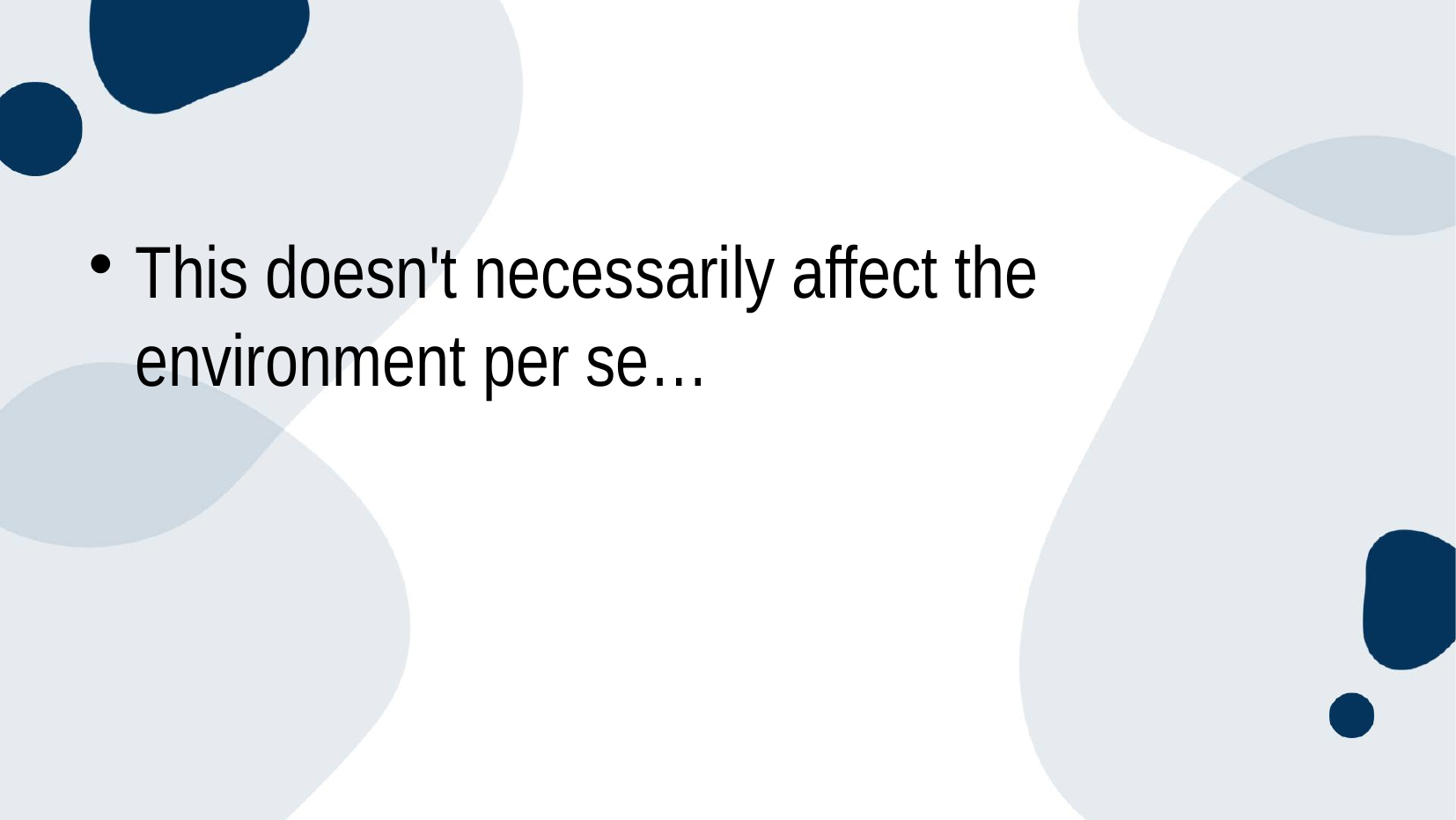

This doesn't necessarily affect the environment per se…